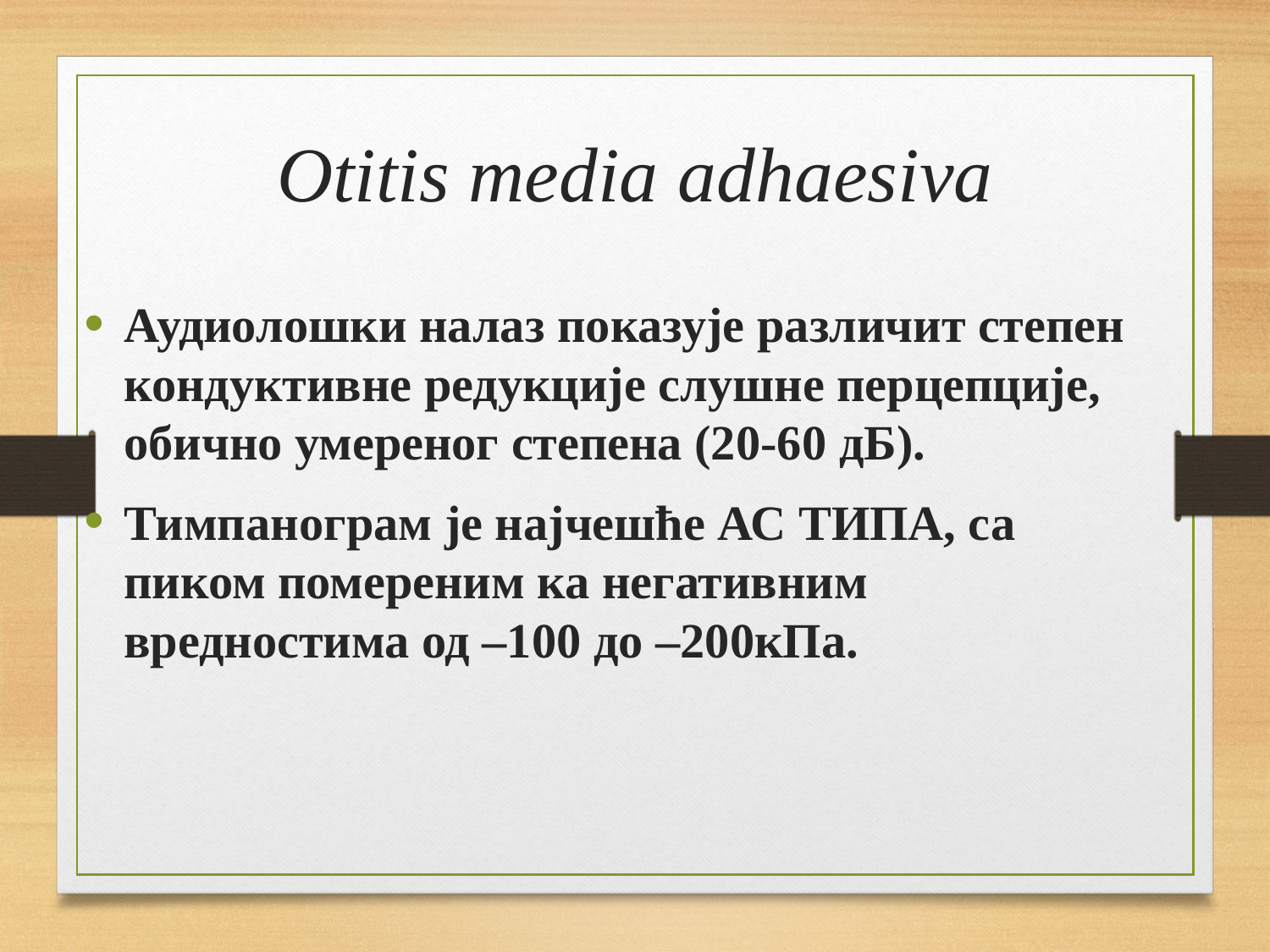

# Otitis media adhaesiva
Аудиолошки налаз показује различит степен кондуктивне редукције слушне перцепције, обично умереног степена (20-60 дБ).
Тимпанограм је најчешће АС ТИПА, са пиком помереним ка негативним вредностима од –100 до –200кПа.